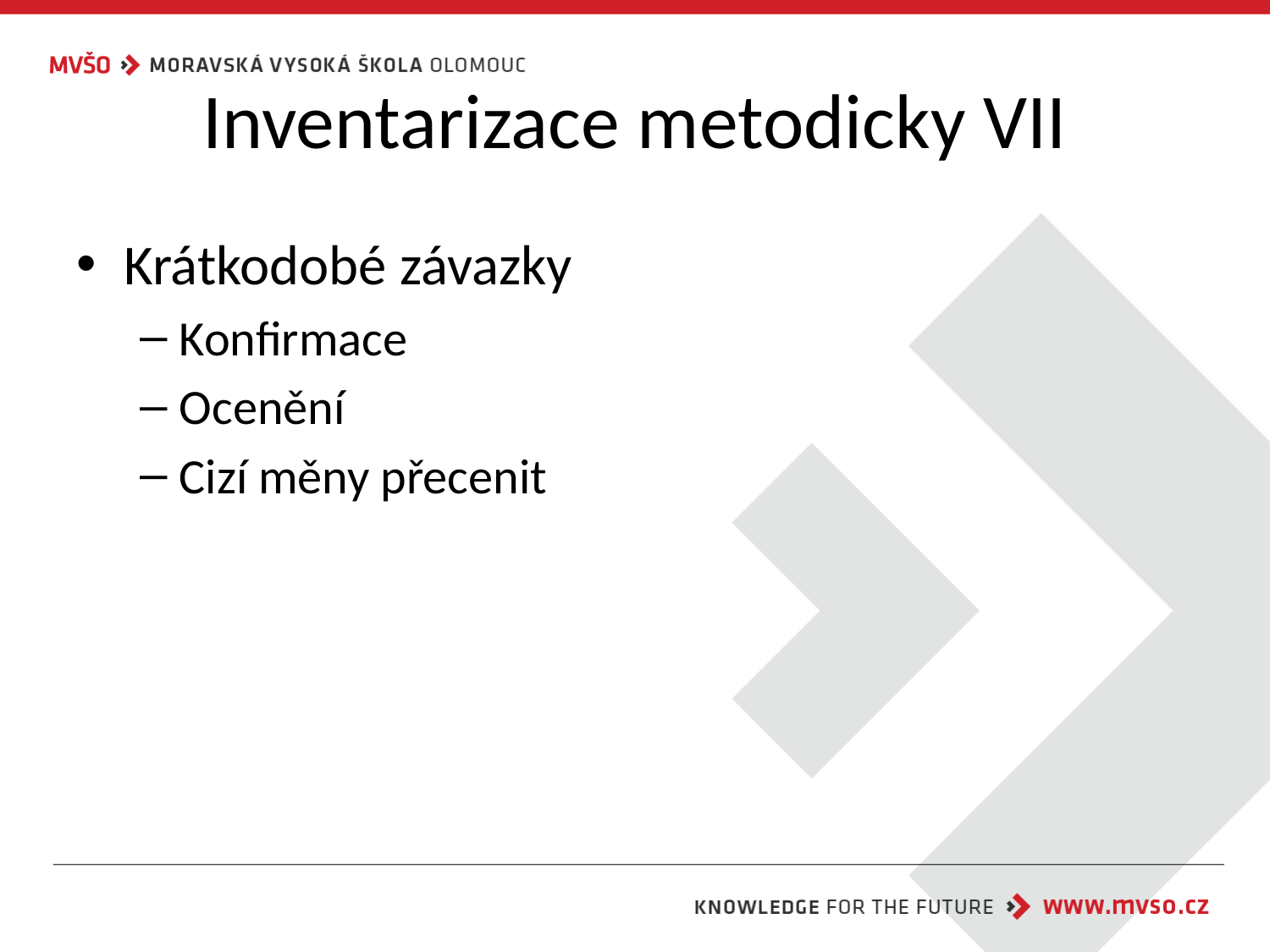

# Inventarizace metodicky VII
Krátkodobé závazky
Konfirmace
Ocenění
Cizí měny přecenit